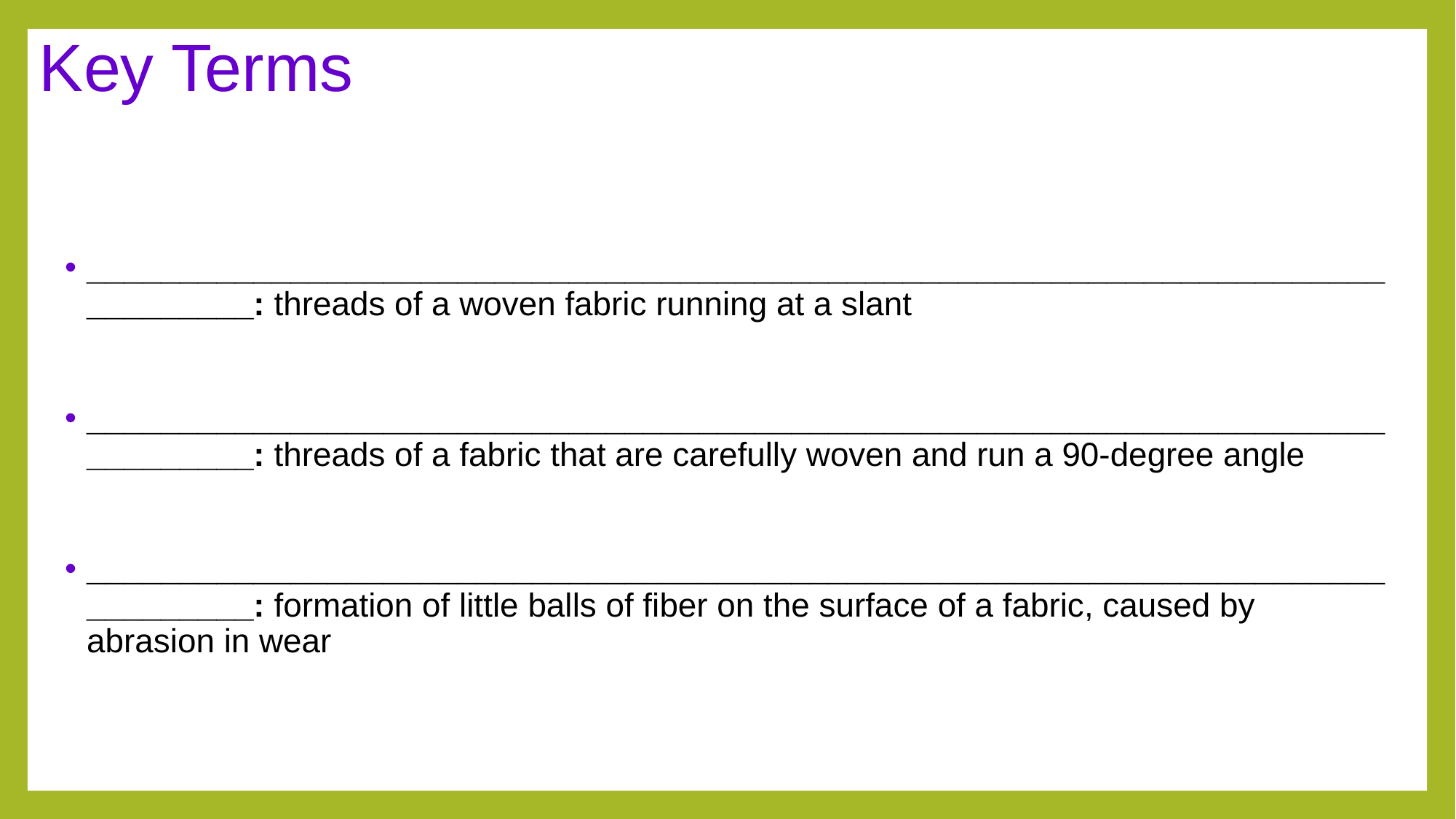

# Key Terms
_______________________________________________________________________________: threads of a woven fabric running at a slant

_______________________________________________________________________________: threads of a fabric that are carefully woven and run a 90-degree angle

_______________________________________________________________________________: formation of little balls of fiber on the surface of a fabric, caused by abrasion in wear